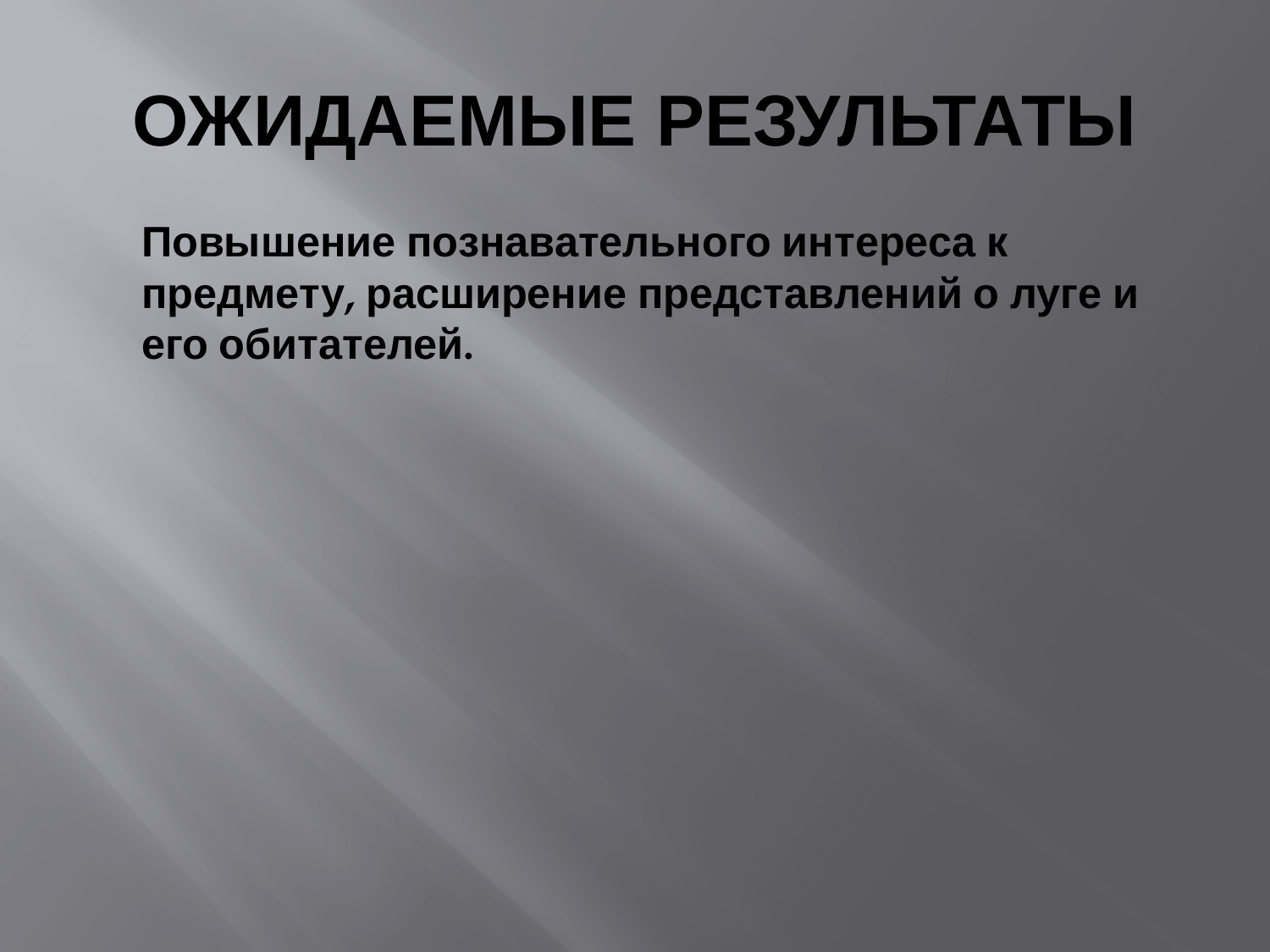

# ОЖИДАЕМЫЕ РЕЗУЛЬТАТЫ
Повышение познавательного интереса к предмету, расширение представлений о луге и его обитателей.